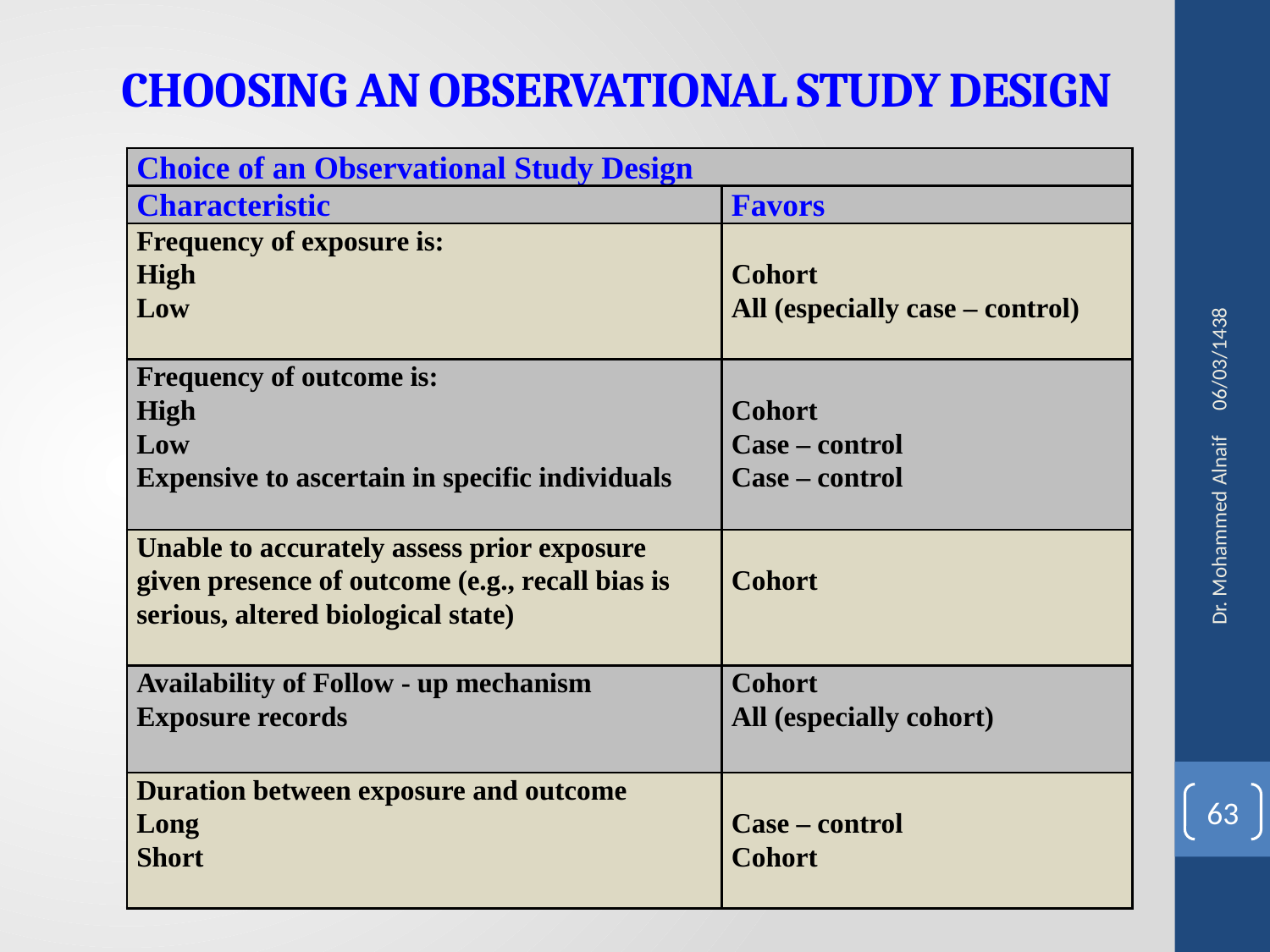

# CHOOSING AN OBSERVATIONAL STUDY DESIGN
| Choice of an Observational Study Design |  |
| --- | --- |
| Characteristic | Favors |
| Frequency of exposure is: High Low | Cohort All (especially case – control) |
| Frequency of outcome is: High Low Expensive to ascertain in specific individuals | Cohort Case – control Case – control |
| Unable to accurately assess prior exposure given presence of outcome (e.g., recall bias is serious, altered biological state) | Cohort |
| Availability of Follow - up mechanism Exposure records | Cohort All (especially cohort) |
| Duration between exposure and outcome Long Short | Case – control Cohort |
06/03/1438
Dr. Mohammed Alnaif
63